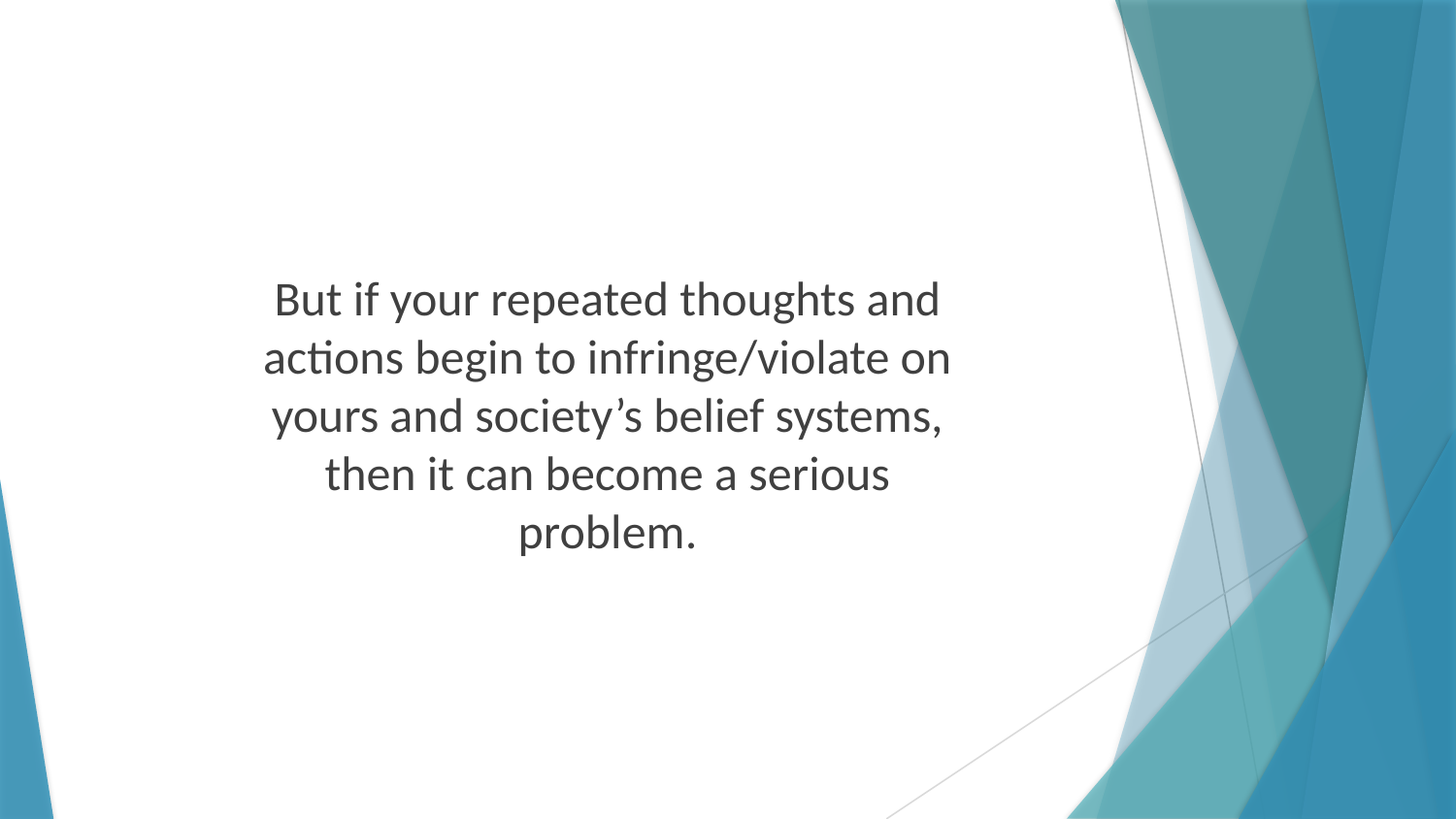

But if your repeated thoughts and actions begin to infringe/violate on yours and society’s belief systems, then it can become a serious problem.